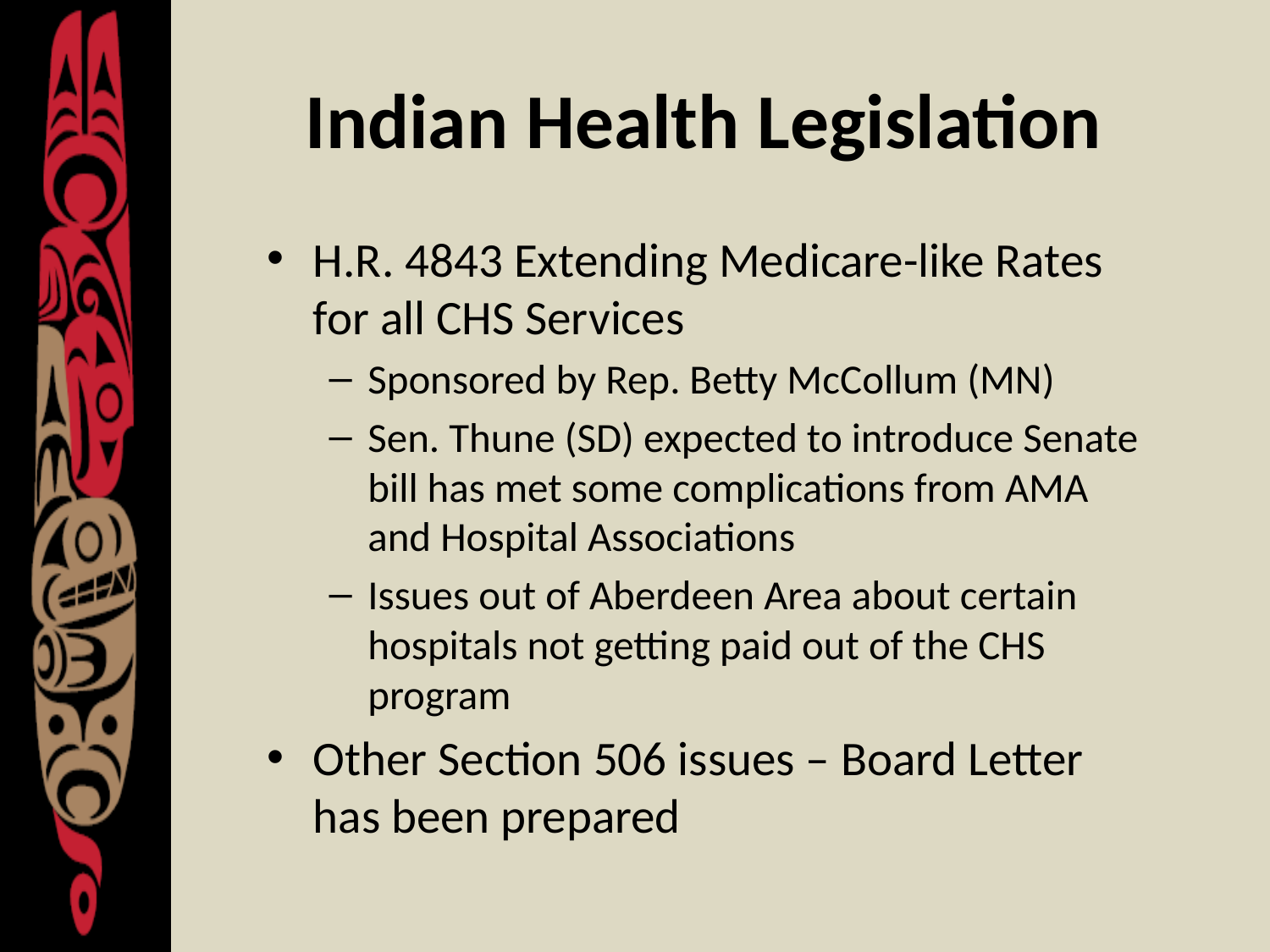

# Indian Health Legislation
H.R. 4843 Extending Medicare-like Rates for all CHS Services
Sponsored by Rep. Betty McCollum (MN)
Sen. Thune (SD) expected to introduce Senate bill has met some complications from AMA and Hospital Associations
Issues out of Aberdeen Area about certain hospitals not getting paid out of the CHS program
Other Section 506 issues – Board Letter has been prepared